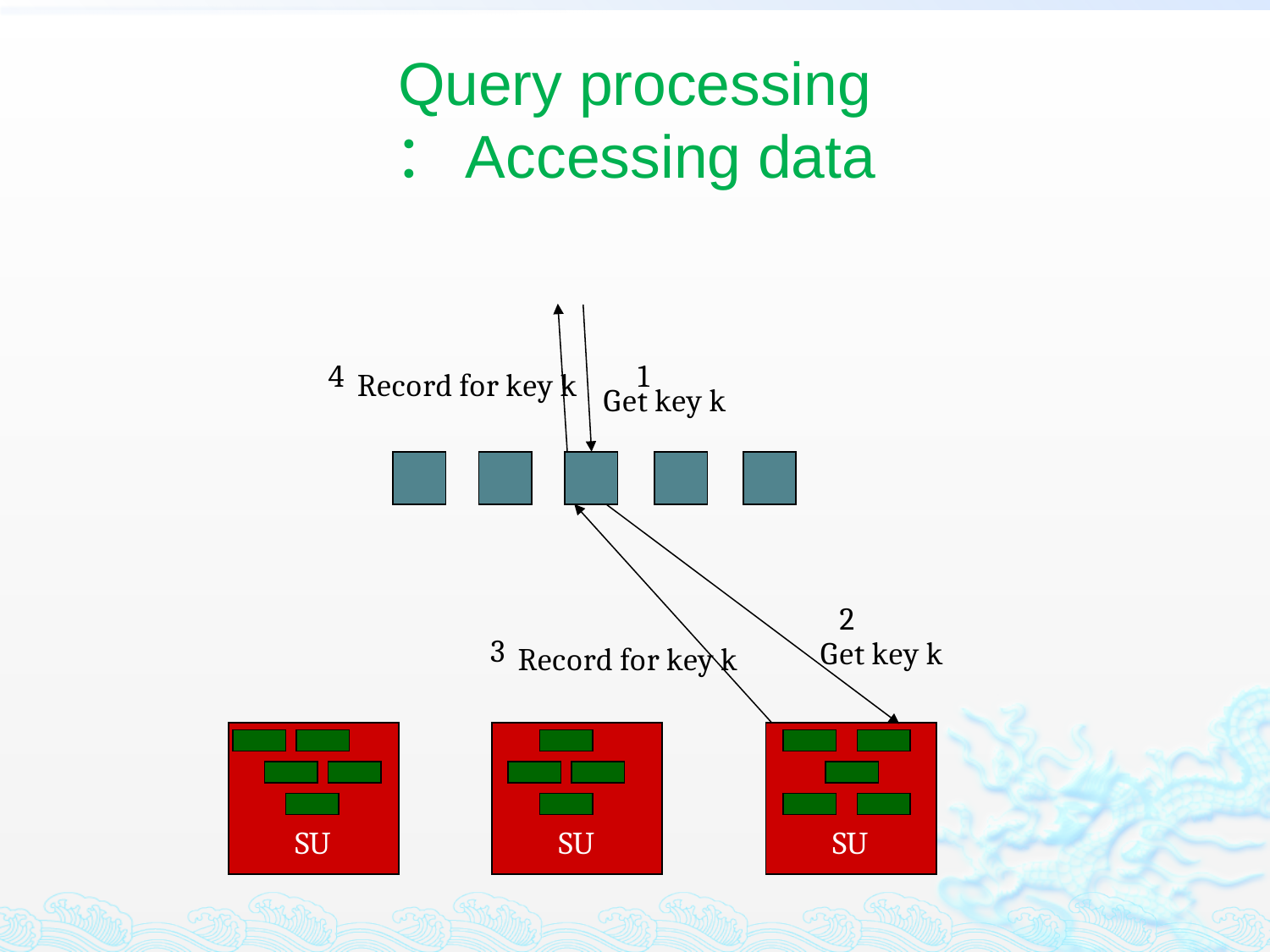

# Query processing ：Accessing data

4
Record for key k

3
Record for key k

1
Get key k

2
Get key k

SU
SU
SU